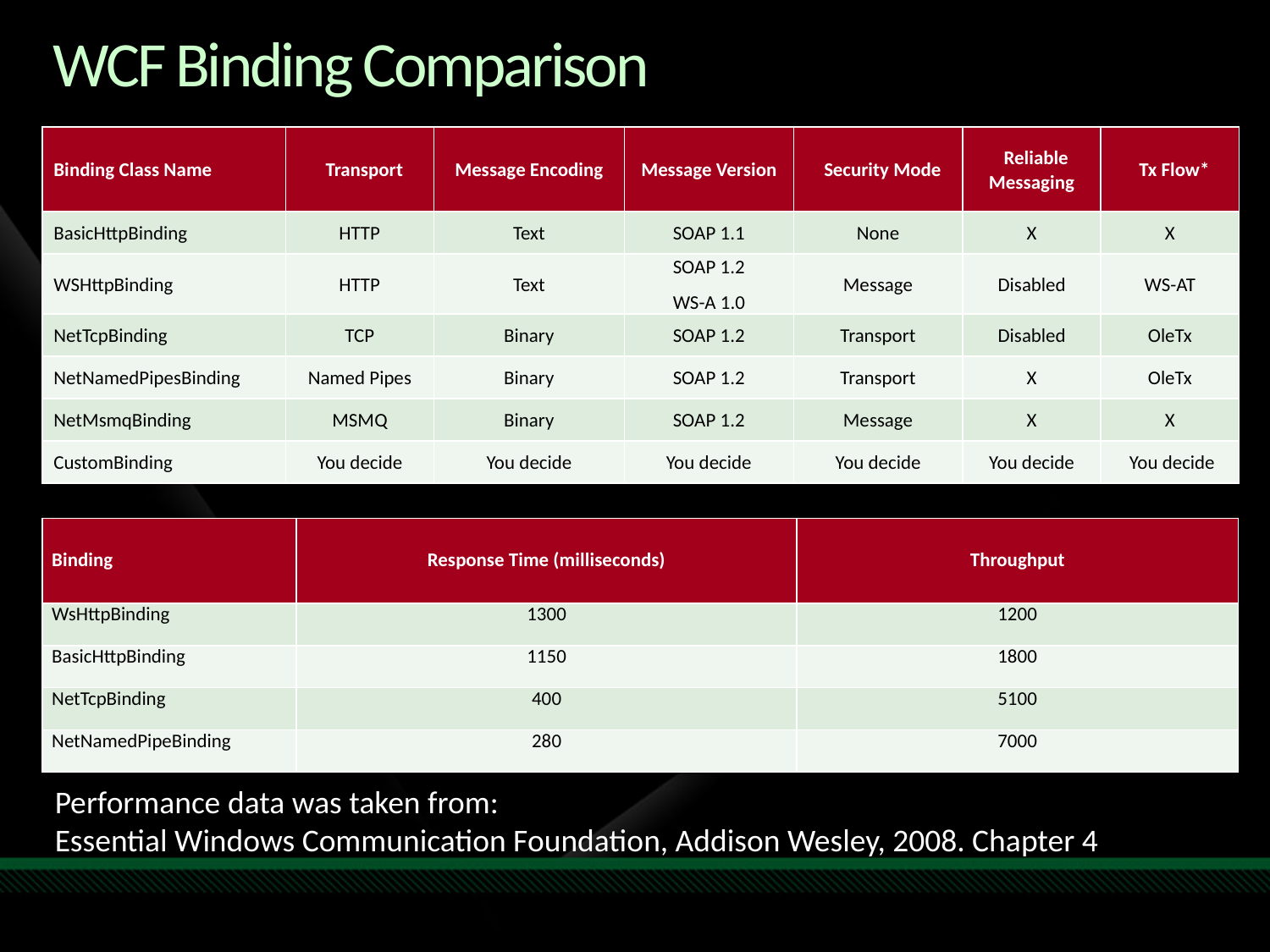

# WCF Binding Comparison
| Binding Class Name | Transport | Message Encoding | Message Version | Security Mode | Reliable Messaging | Tx Flow\* |
| --- | --- | --- | --- | --- | --- | --- |
| BasicHttpBinding | HTTP | Text | SOAP 1.1 | None | X | X |
| WSHttpBinding | HTTP | Text | SOAP 1.2 WS-A 1.0 | Message | Disabled | WS-AT |
| NetTcpBinding | TCP | Binary | SOAP 1.2 | Transport | Disabled | OleTx |
| NetNamedPipesBinding | Named Pipes | Binary | SOAP 1.2 | Transport | X | OleTx |
| NetMsmqBinding | MSMQ | Binary | SOAP 1.2 | Message | X | X |
| CustomBinding | You decide | You decide | You decide | You decide | You decide | You decide |
| Binding | Response Time (milliseconds) | Throughput |
| --- | --- | --- |
| WsHttpBinding | 1300 | 1200 |
| BasicHttpBinding | 1150 | 1800 |
| NetTcpBinding | 400 | 5100 |
| NetNamedPipeBinding | 280 | 7000 |
Performance data was taken from:
Essential Windows Communication Foundation, Addison Wesley, 2008. Chapter 4